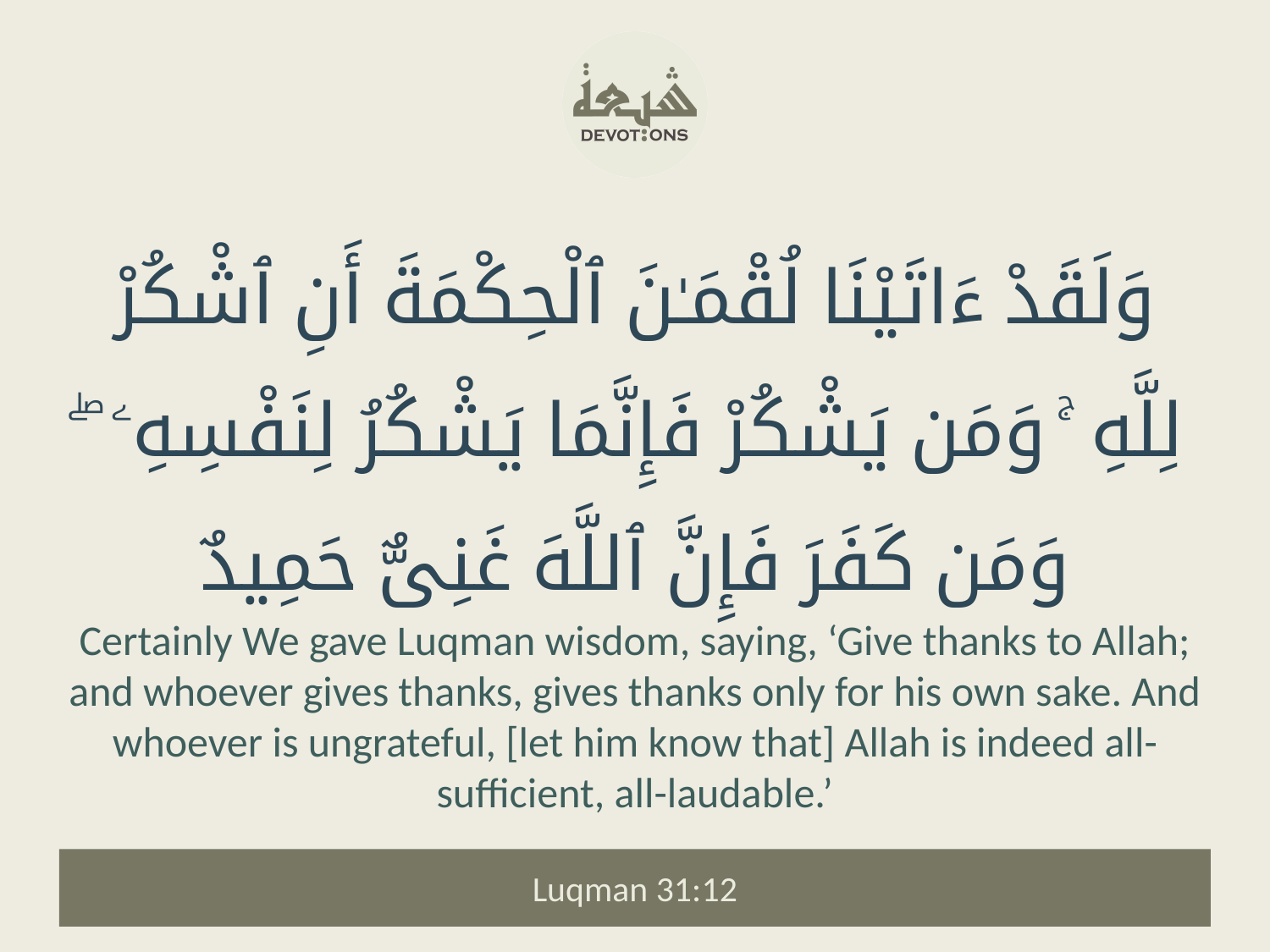

وَلَقَدْ ءَاتَيْنَا لُقْمَـٰنَ ٱلْحِكْمَةَ أَنِ ٱشْكُرْ لِلَّهِ ۚ وَمَن يَشْكُرْ فَإِنَّمَا يَشْكُرُ لِنَفْسِهِۦ ۖ وَمَن كَفَرَ فَإِنَّ ٱللَّهَ غَنِىٌّ حَمِيدٌ
Certainly We gave Luqman wisdom, saying, ‘Give thanks to Allah; and whoever gives thanks, gives thanks only for his own sake. And whoever is ungrateful, [let him know that] Allah is indeed all-sufficient, all-laudable.’
Luqman 31:12